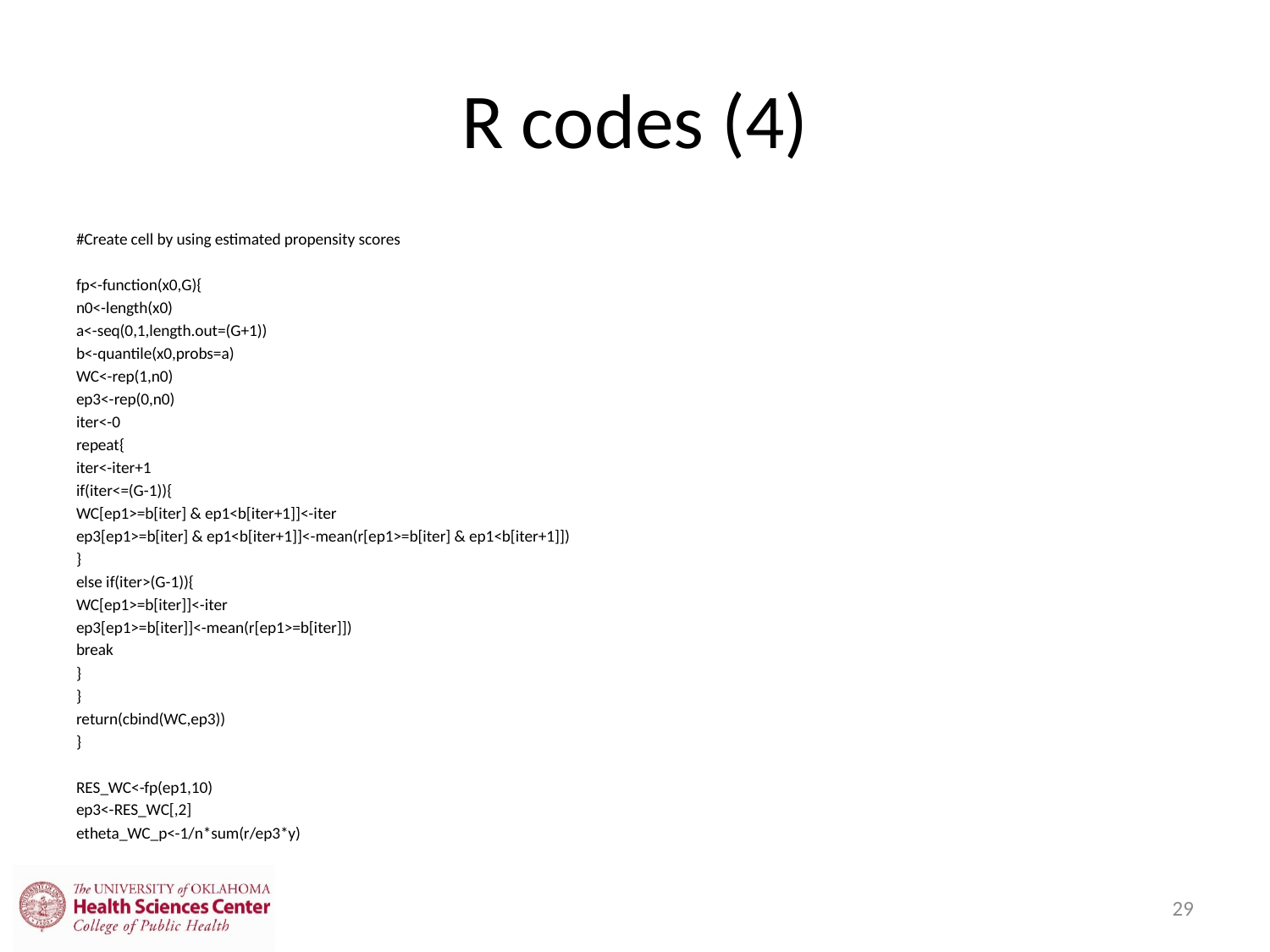

# R codes (4)
#Create cell by using estimated propensity scores

fp<-function(x0,G){
n0<-length(x0)
a<-seq(0,1,length.out=(G+1))
b<-quantile(x0,probs=a)
WC<-rep(1,n0)
ep3<-rep(0,n0)
iter<-0
repeat{
iter<-iter+1
if(iter<=(G-1)){
WC[ep1>=b[iter] & ep1<b[iter+1]]<-iter
ep3[ep1>=b[iter] & ep1<b[iter+1]]<-mean(r[ep1>=b[iter] & ep1<b[iter+1]])
}
else if(iter>(G-1)){
WC[ep1>=b[iter]]<-iter
ep3[ep1>=b[iter]]<-mean(r[ep1>=b[iter]])
break
}
}
return(cbind(WC,ep3))
}

RES_WC<-fp(ep1,10)
ep3<-RES_WC[,2]
etheta_WC_p<-1/n*sum(r/ep3*y)

29